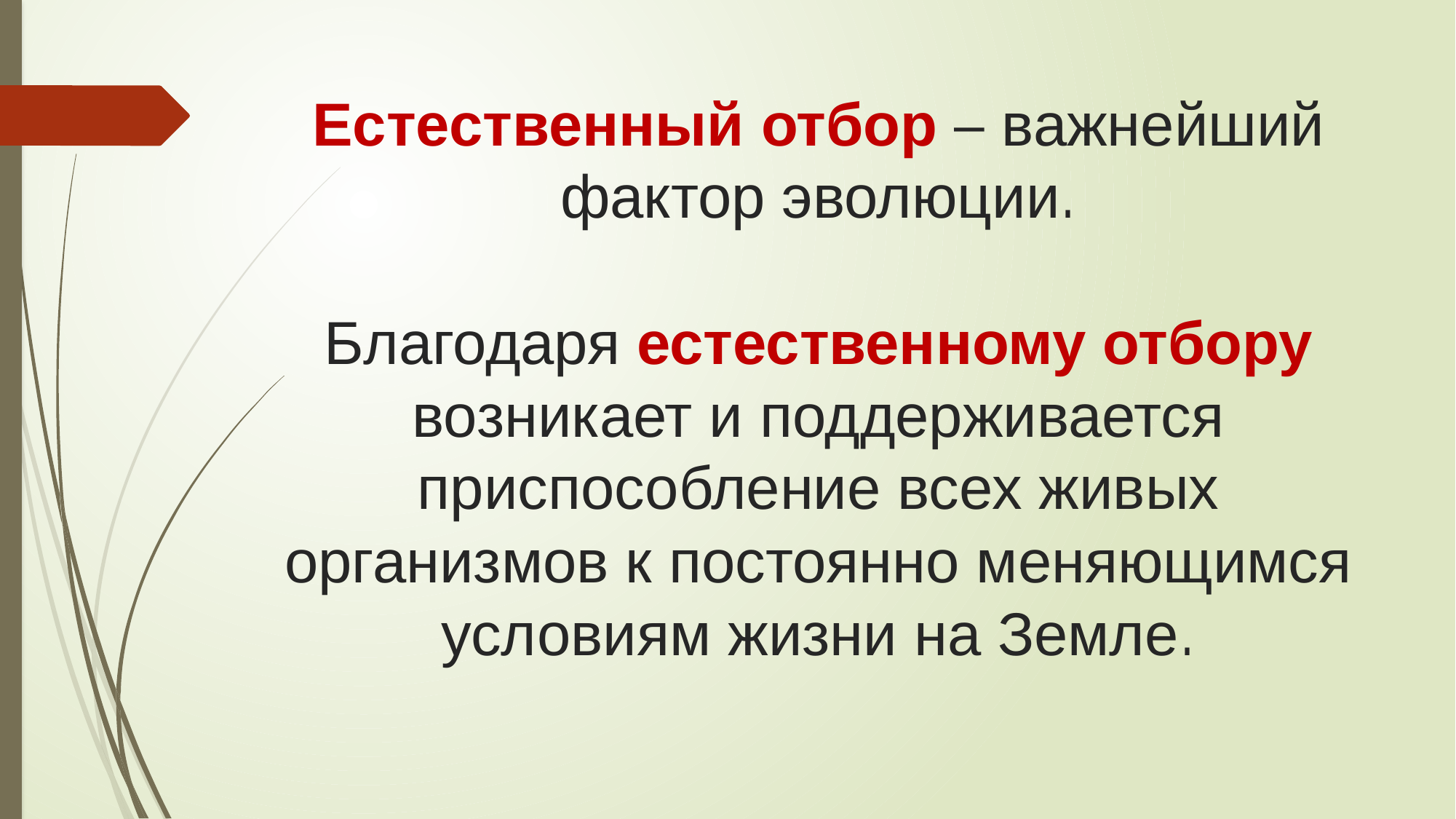

# Естественный отбор – важнейший фактор эволюции. Благодаря естественному отбору возникает и поддерживается приспособление всех живых организмов к постоянно меняющимся условиям жизни на Земле.